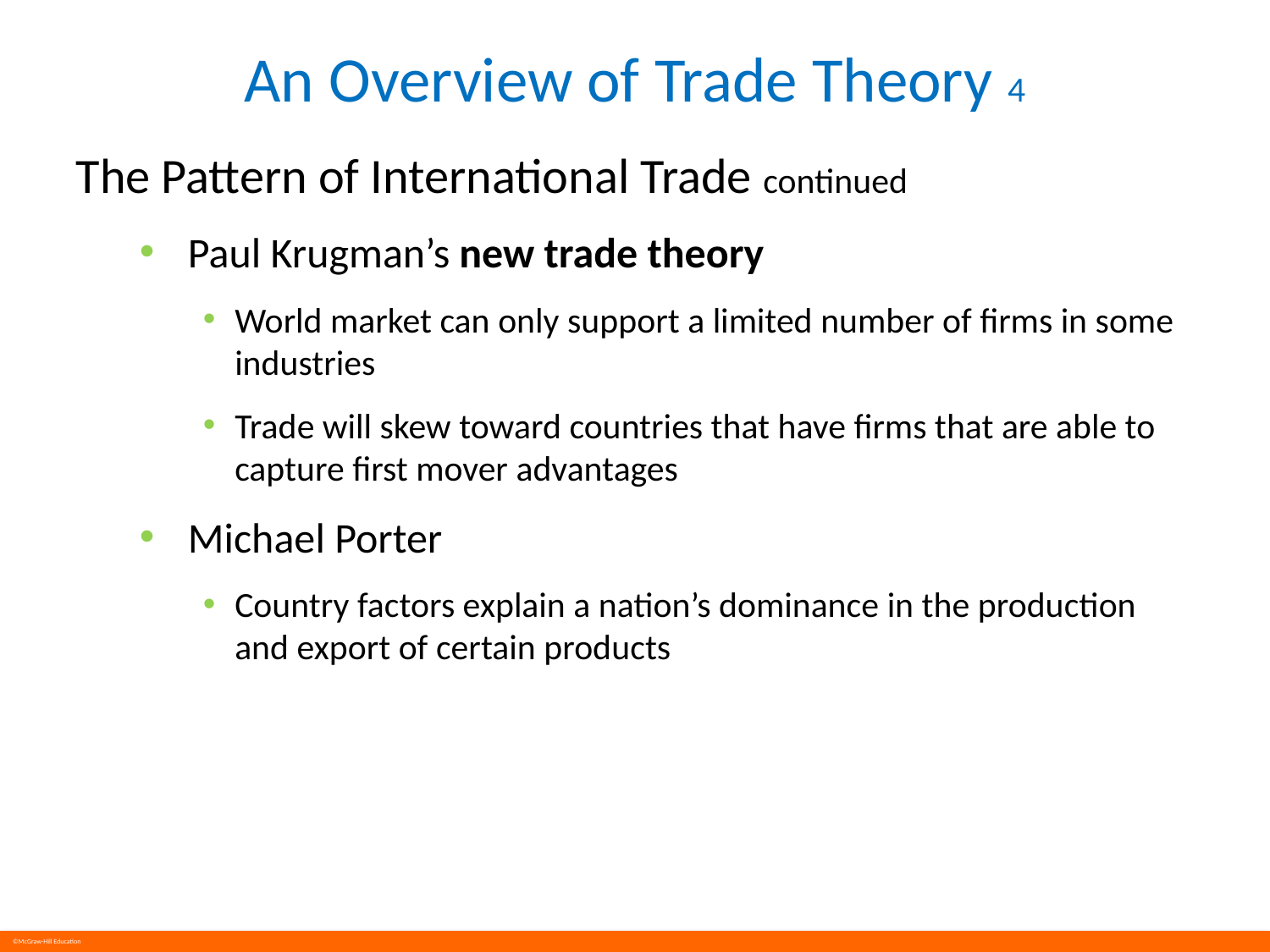

# An Overview of Trade Theory 4
The Pattern of International Trade continued
Paul Krugman’s new trade theory
World market can only support a limited number of firms in some industries
Trade will skew toward countries that have firms that are able to capture first mover advantages
Michael Porter
Country factors explain a nation’s dominance in the production and export of certain products